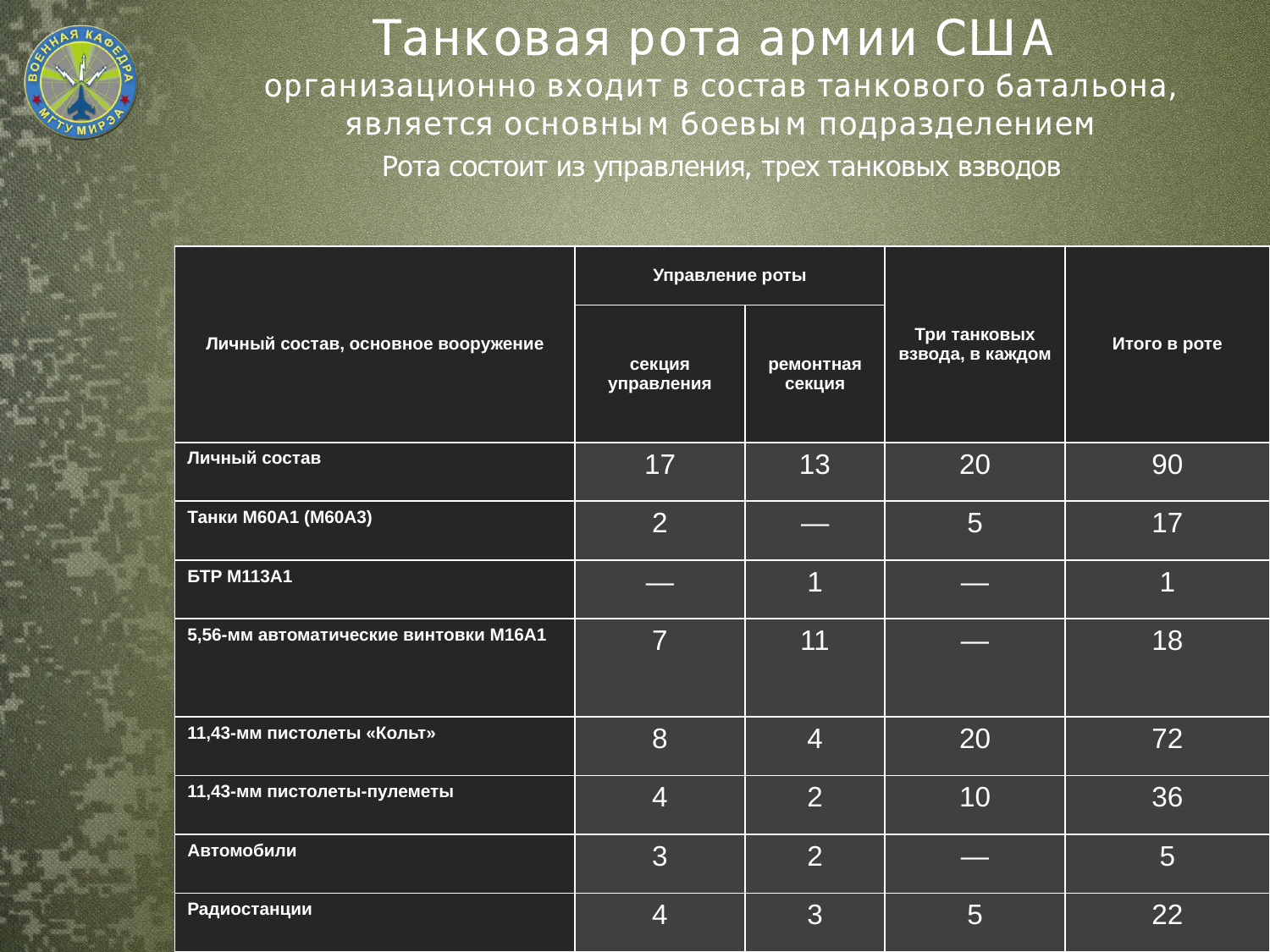

Танковая рота армии США
организационно входит в состав танкового батальона, является основным боевым подразделением
Рота состоит из управления, трех танковых взводов
| Личный состав, основное вооружение | Управление роты |  | Три танковых взвода, в каждом | Итого в роте |
| --- | --- | --- | --- | --- |
|  | секция управления | ремонтная секция |  |  |
| Личный состав | 17 | 13 | 20 | 90 |
| Танки М60А1 (М60А3) | 2 | — | 5 | 17 |
| БТР М113А1 | — | 1 | — | 1 |
| 5,56-мм автоматические винтовки М16А1 | 7 | 11 | — | 18 |
| 11,43-мм пистолеты «Кольт» | 8 | 4 | 20 | 72 |
| 11,43-мм пистолеты-пулеметы | 4 | 2 | 10 | 36 |
| Автомобили | 3 | 2 | — | 5 |
| Радиостанции | 4 | 3 | 5 | 22 |